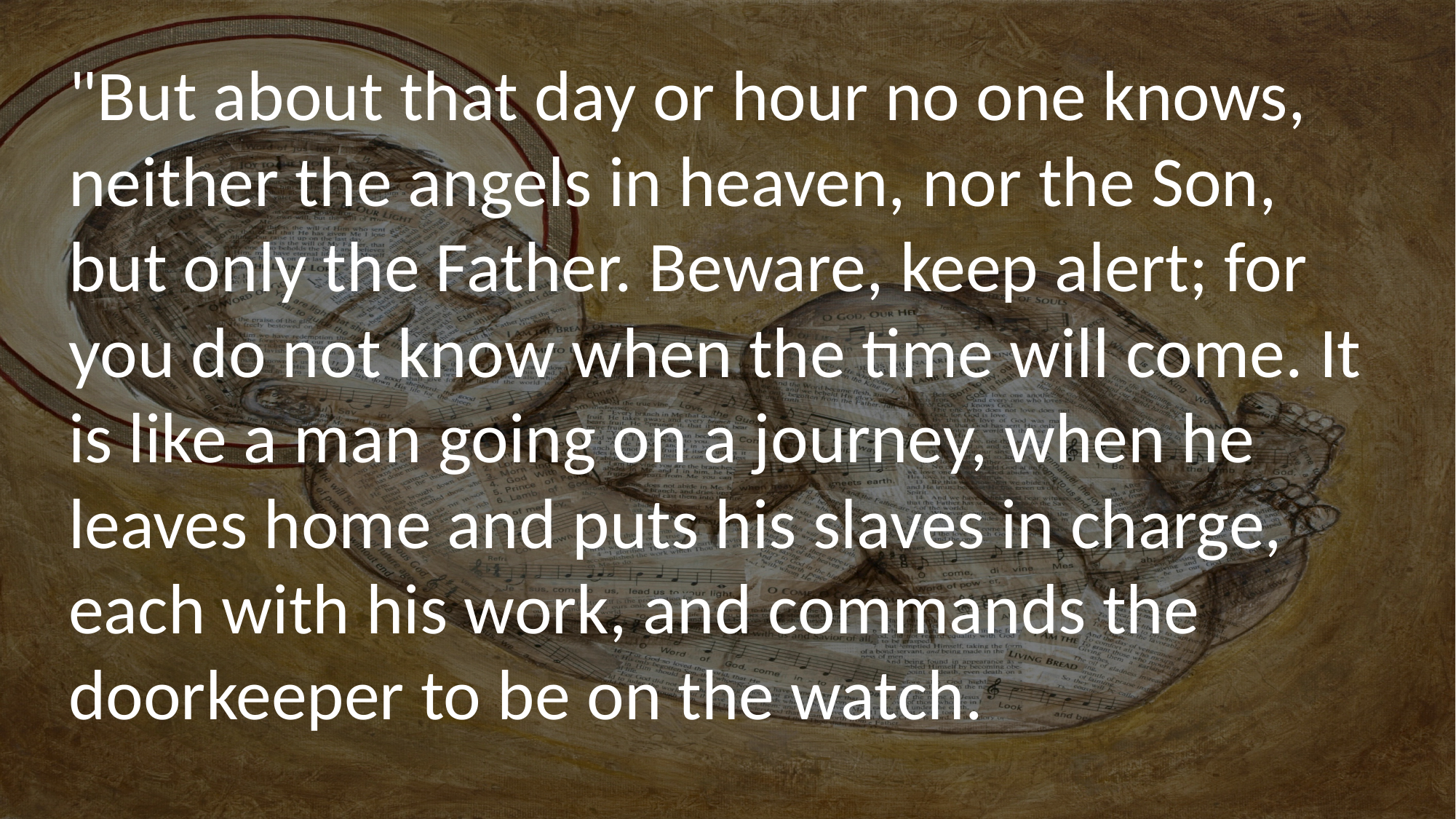

"But about that day or hour no one knows, neither the angels in heaven, nor the Son, but only the Father. Beware, keep alert; for you do not know when the time will come. It is like a man going on a journey, when he leaves home and puts his slaves in charge, each with his work, and commands the doorkeeper to be on the watch.